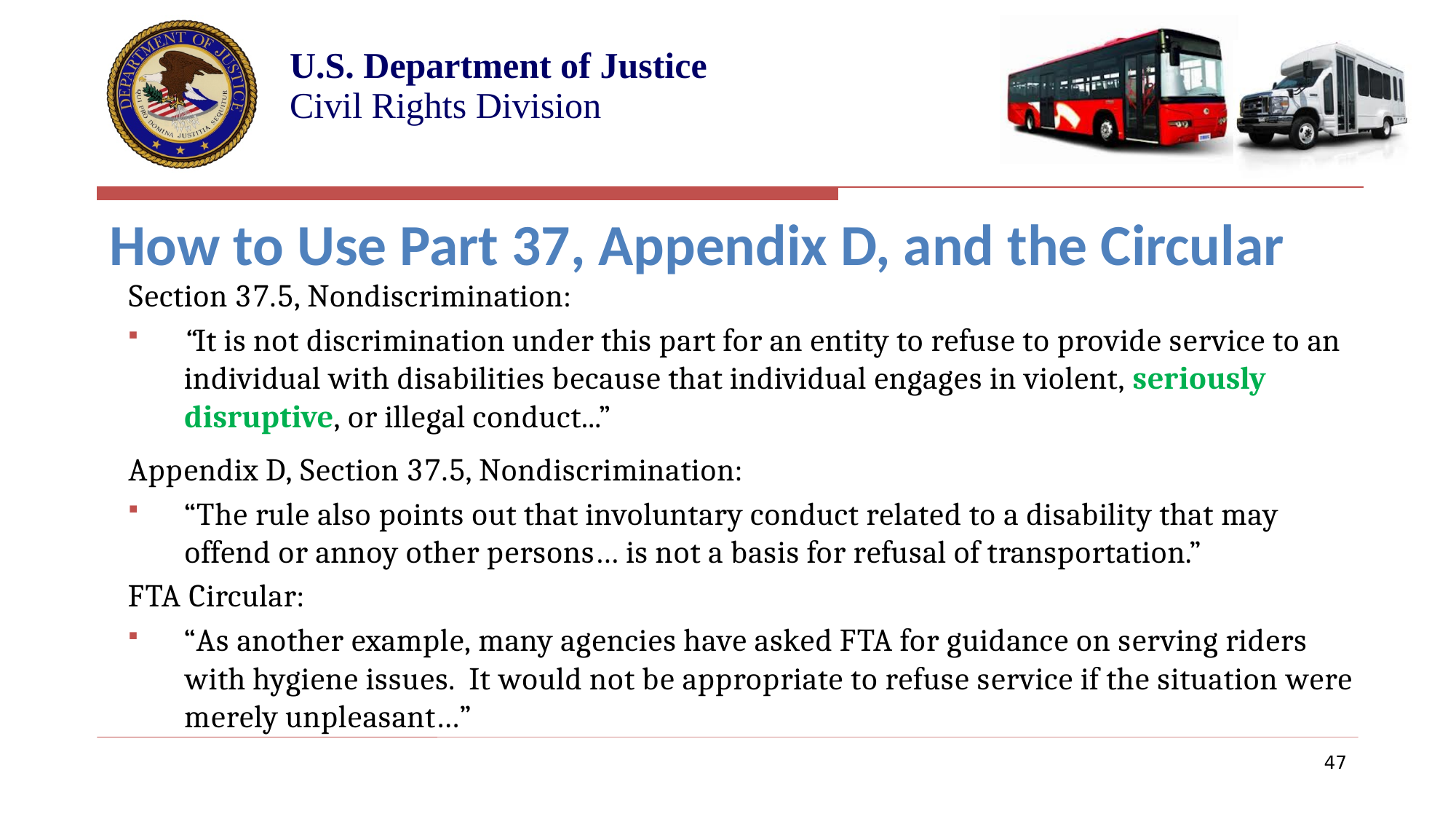

# How to Use Part 37, Appendix D, and the Circular
Section 37.5, Nondiscrimination:
“It is not discrimination under this part for an entity to refuse to provide service to an individual with disabilities because that individual engages in violent, seriously disruptive, or illegal conduct...”

Appendix D, Section 37.5, Nondiscrimination:
“The rule also points out that involuntary conduct related to a disability that may offend or annoy other persons… is not a basis for refusal of transportation.”
FTA Circular:
“As another example, many agencies have asked FTA for guidance on serving riders with hygiene issues.  It would not be appropriate to refuse service if the situation were merely unpleasant…”

47